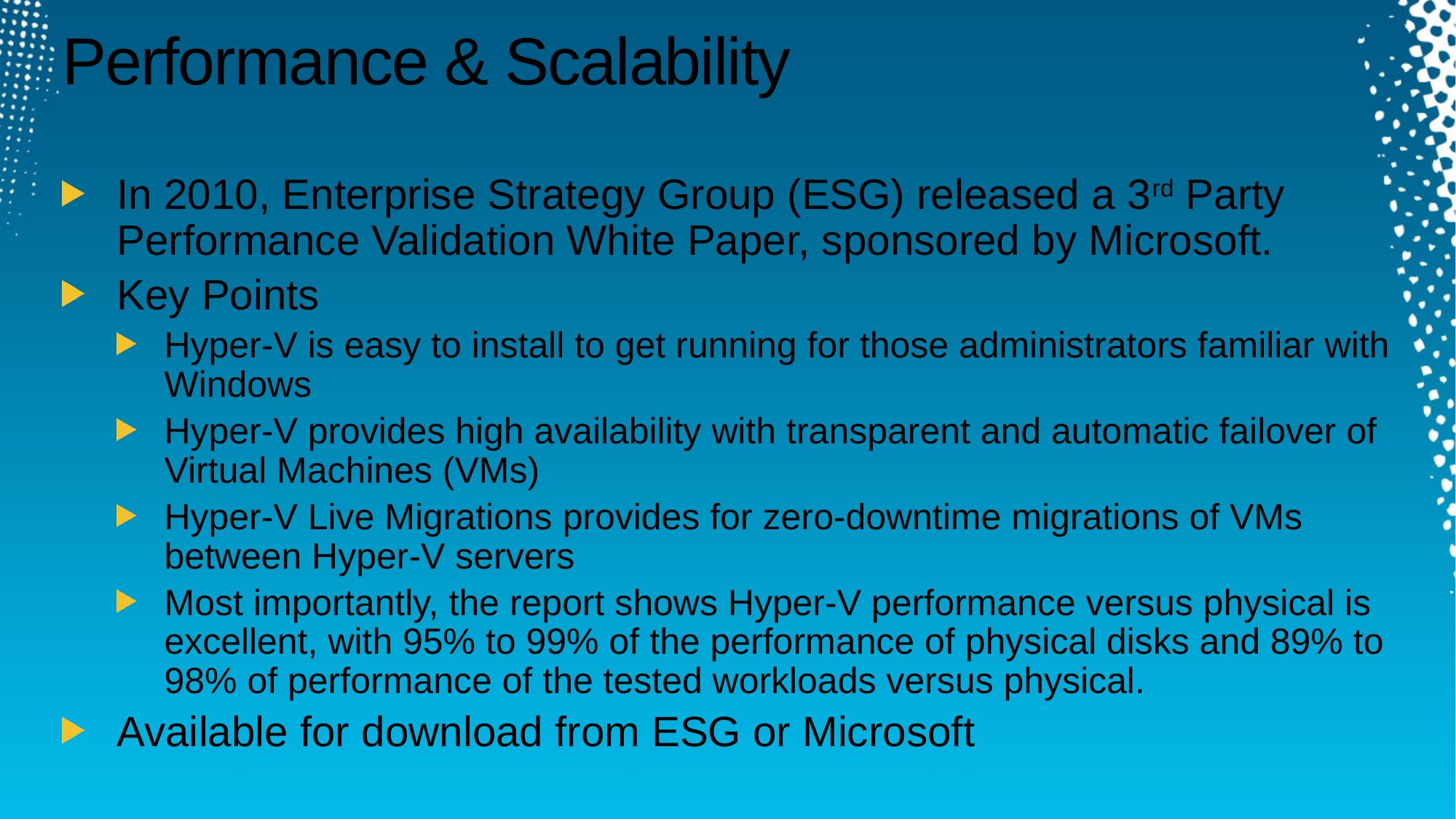

# Performance & Scalability
In 2010, Enterprise Strategy Group (ESG) released a 3rd Party Performance Validation White Paper, sponsored by Microsoft.
Key Points
Hyper-V is easy to install to get running for those administrators familiar with Windows
Hyper-V provides high availability with transparent and automatic failover of Virtual Machines (VMs)
Hyper-V Live Migrations provides for zero-downtime migrations of VMs between Hyper-V servers
Most importantly, the report shows Hyper-V performance versus physical is excellent, with 95% to 99% of the performance of physical disks and 89% to 98% of performance of the tested workloads versus physical.
Available for download from ESG or Microsoft